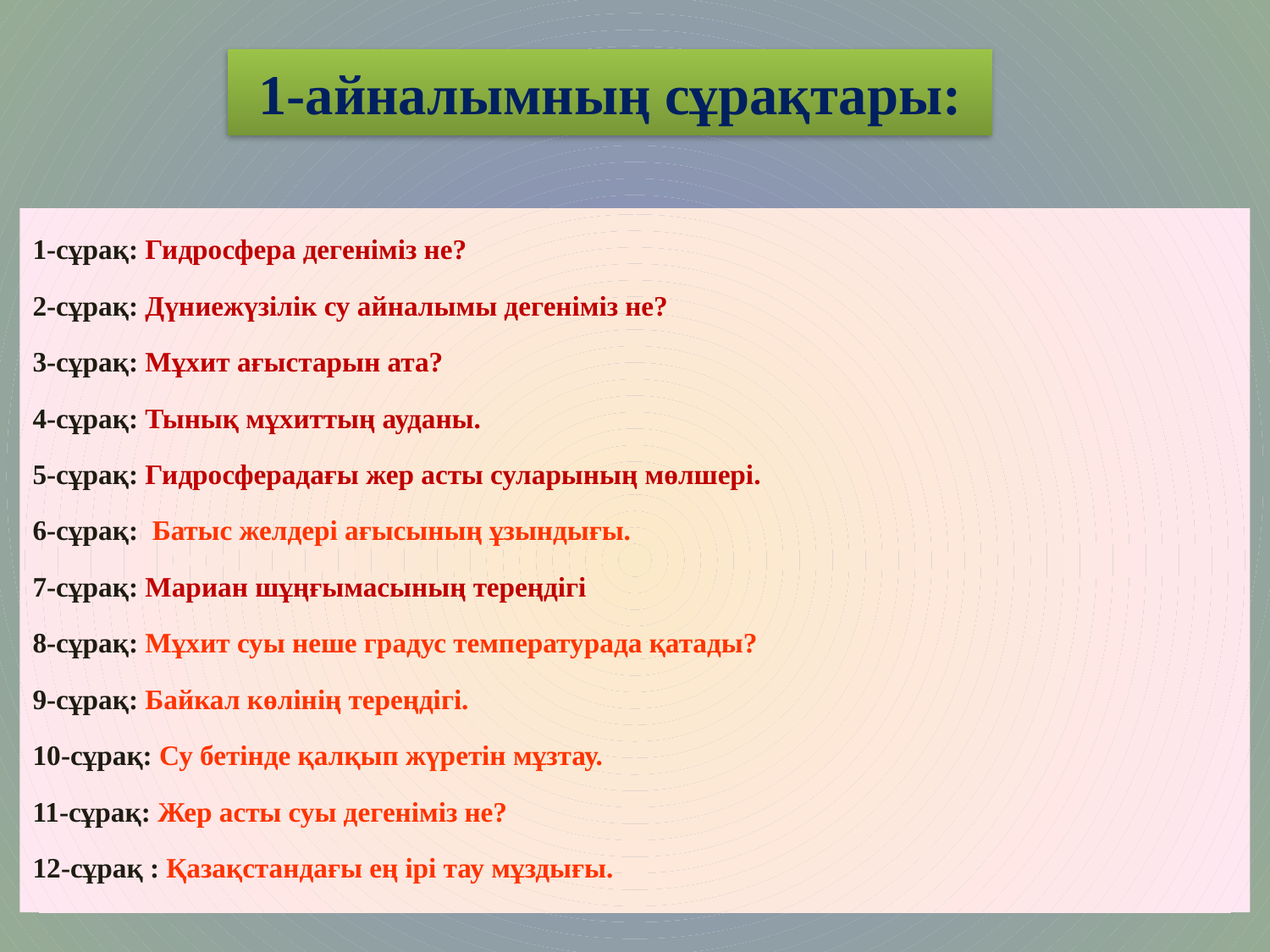

# 1-айналымның сұрақтары:
1-сұрақ: Гидросфера дегеніміз не?
2-сұрақ: Дүниежүзілік су айналымы дегеніміз не?
3-сұрақ: Мұхит ағыстарын ата?
4-сұрақ: Тынық мұхиттың ауданы.
5-сұрақ: Гидросферадағы жер асты суларының мөлшері.
6-сұрақ:  Батыс желдері ағысының ұзындығы.
7-сұрақ: Мариан шұңғымасының тереңдігі
8-сұрақ: Мұхит суы неше градус температурада қатады?
9-сұрақ: Байкал көлінің тереңдігі.
10-сұрақ: Су бетінде қалқып жүретін мұзтау.
11-сұрақ: Жер асты суы дегеніміз не?
12-сұрақ : Қазақстандағы ең ірі тау мұздығы.